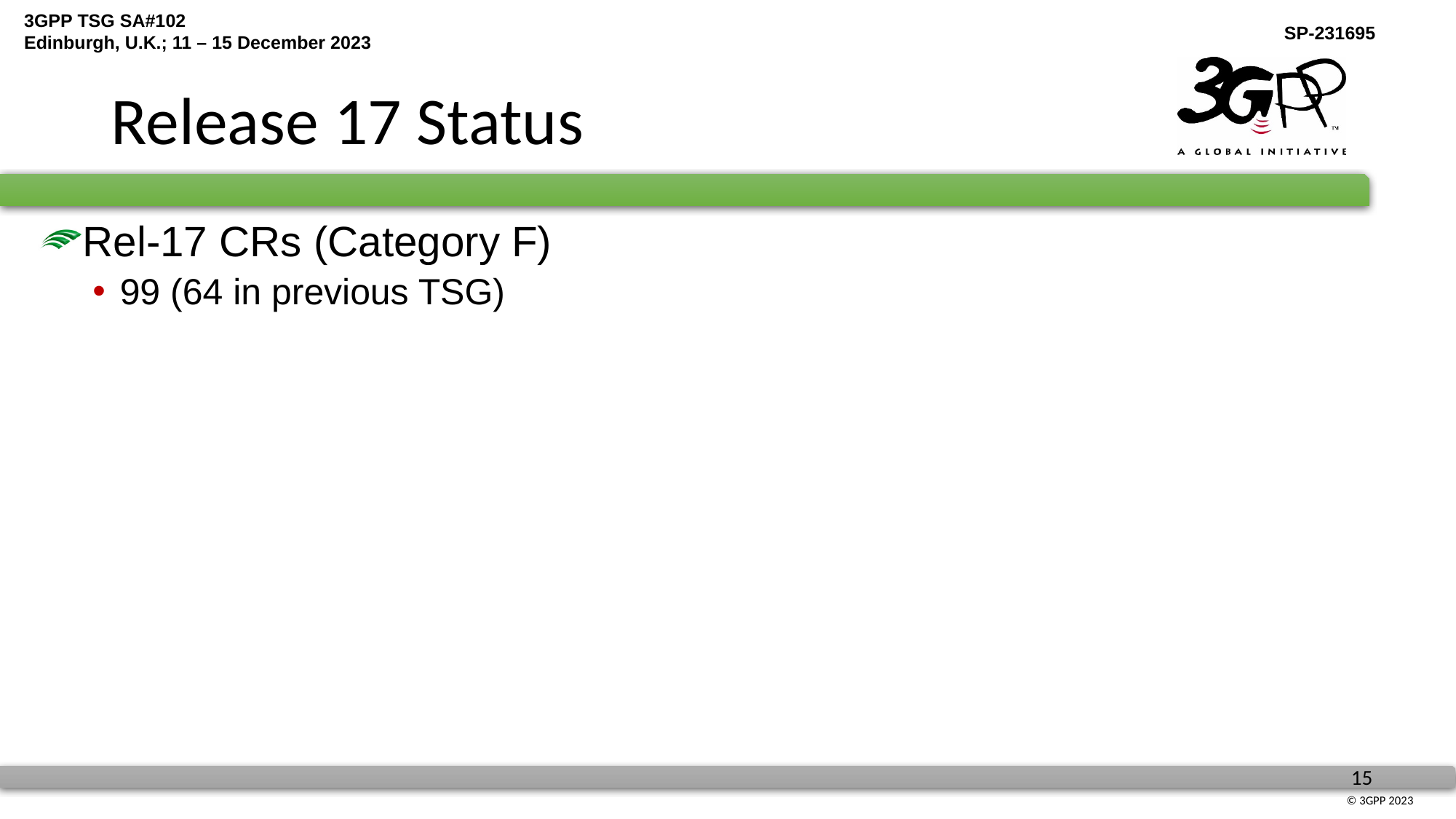

# Release 17 Status
Rel-17 CRs (Category F)
99 (64 in previous TSG)